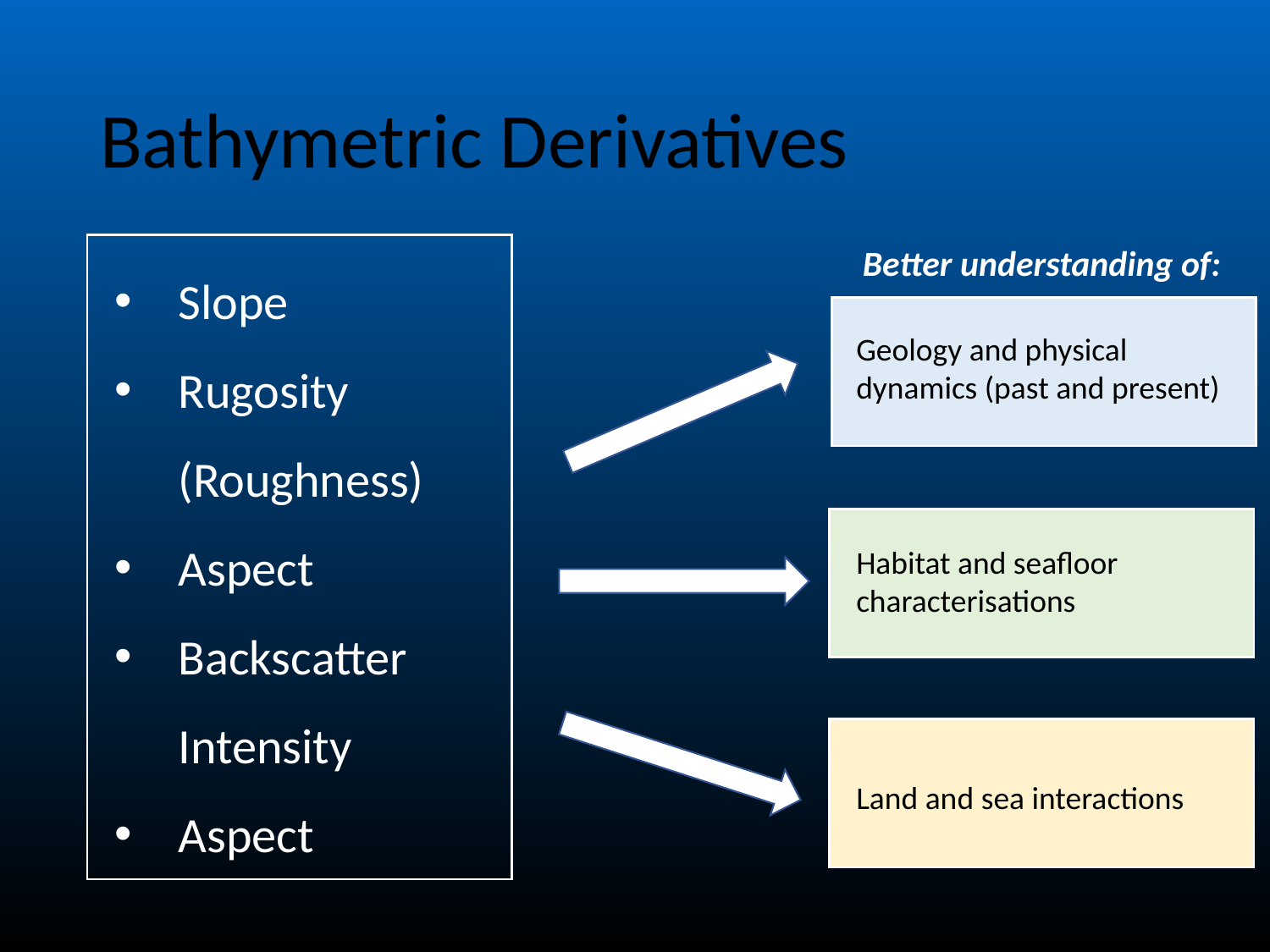

# Bathymetric Derivatives
Better understanding of:

Geology and physical dynamics (past and present)

Habitat and seafloor characterisations

Land and sea interactions

Slope
Rugosity (Roughness)
Aspect
Backscatter Intensity
Aspect